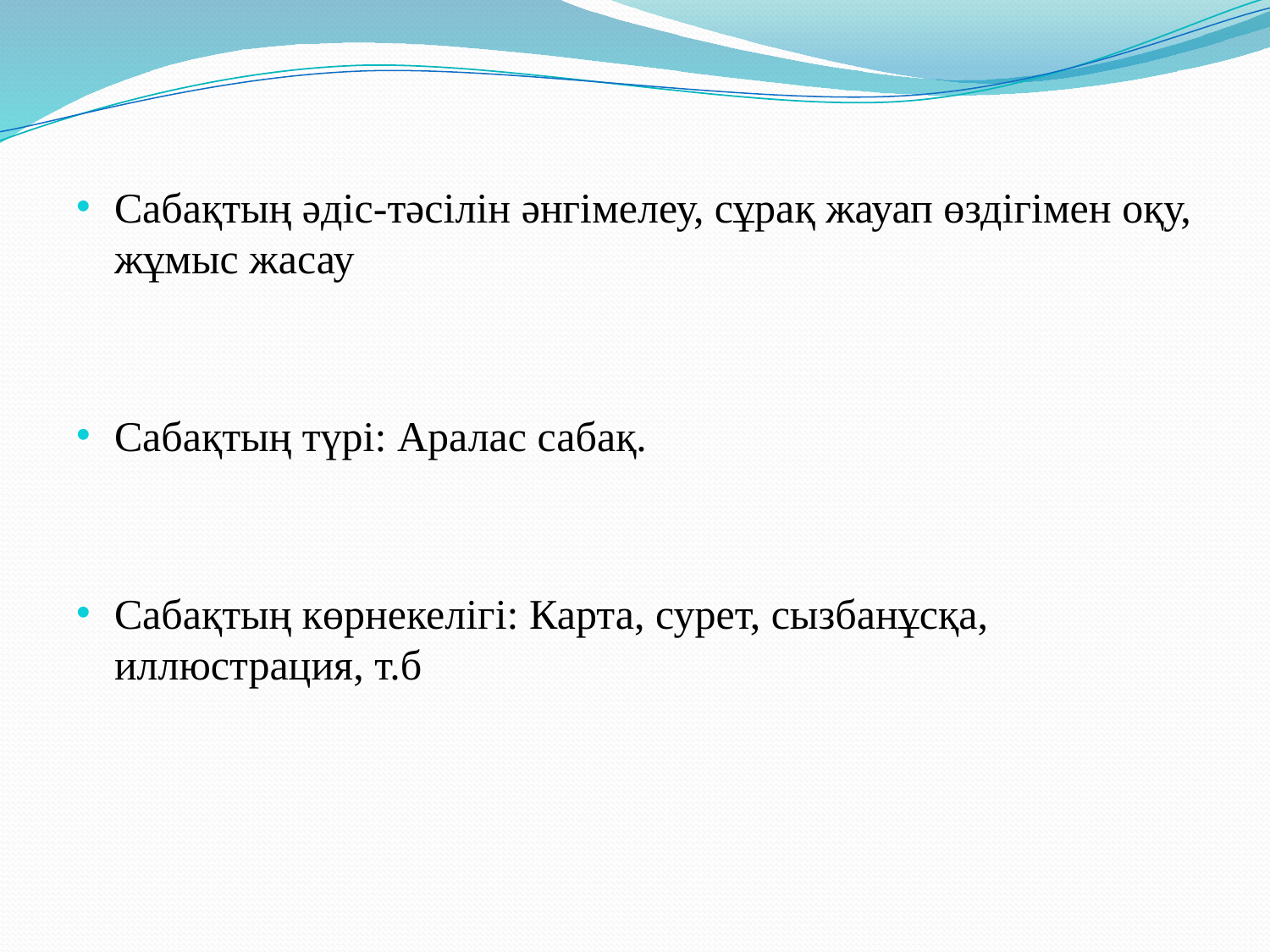

Сабақтың әдіс-тәсілін әнгімелеу, сұрақ жауап өздігімен оқу, жұмыс жасау

Сабақтың түрі: Аралас сабақ.

Сабақтың көрнекелігі: Карта, сурет, сызбанұсқа, иллюстрация, т.б